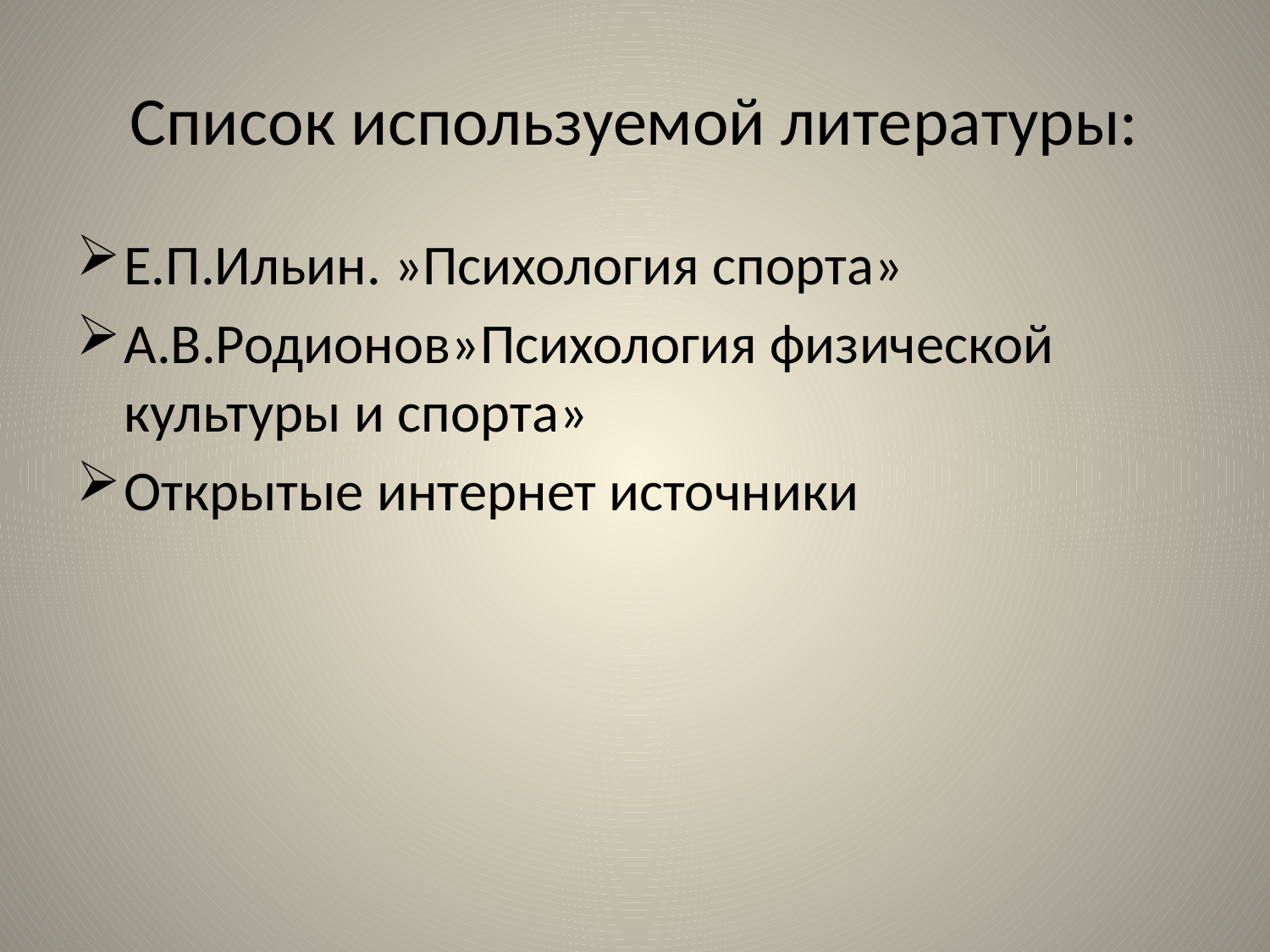

# Список используемой литературы:
Е.П.Ильин. »Психология спорта»
А.В.Родионов»Психология физической культуры и спорта»
Открытые интернет источники